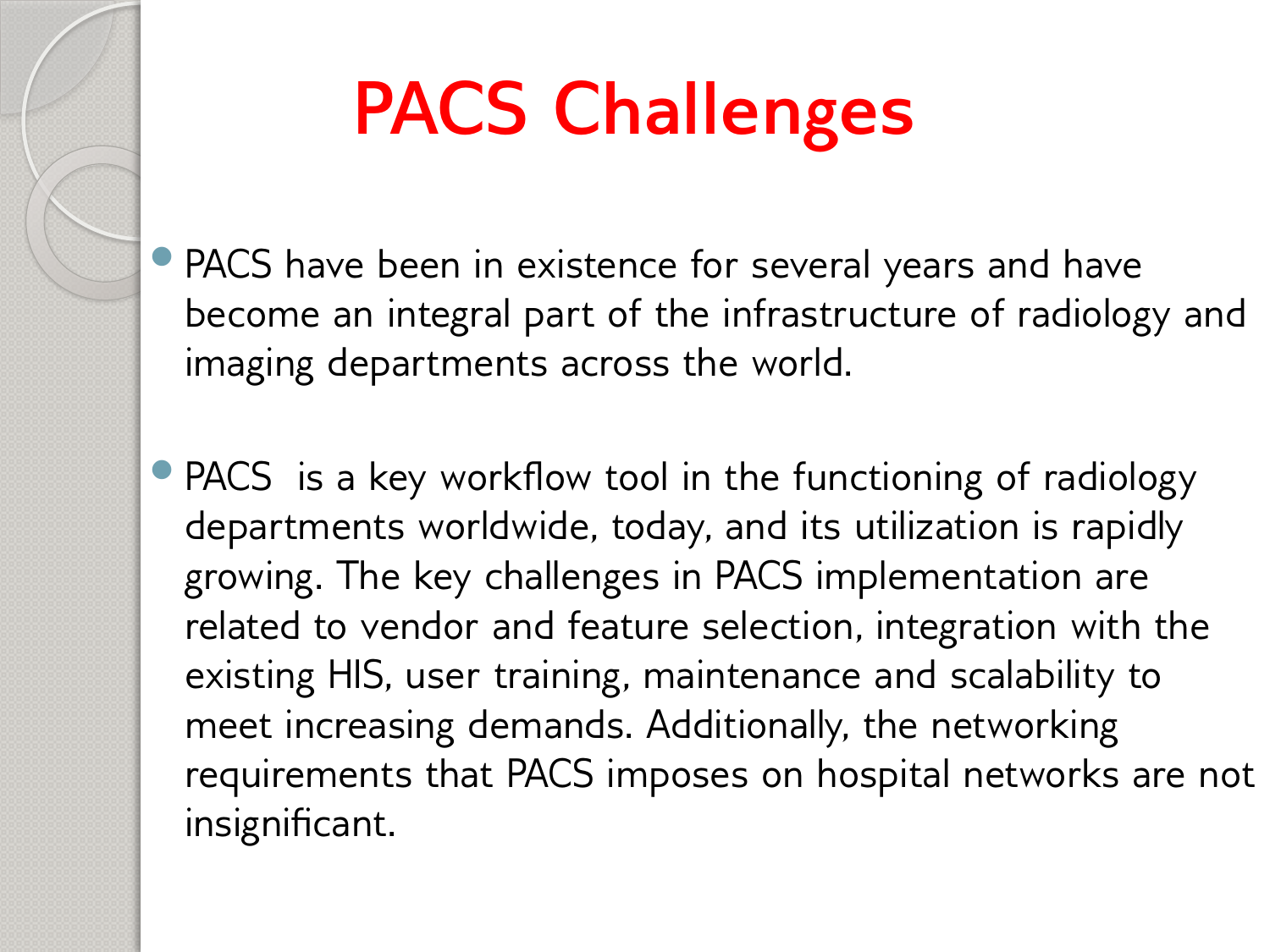

# PACS Challenges

PACS have been in existence for several years and have become an integral part of the infrastructure of radiology and imaging departments across the world.

PACS  is a key workflow tool in the functioning of radiology departments worldwide, today, and its utilization is rapidly growing. The key challenges in PACS implementation are related to vendor and feature selection, integration with the existing HIS, user training, maintenance and scalability to meet increasing demands. Additionally, the networking requirements that PACS imposes on hospital networks are not insignificant.